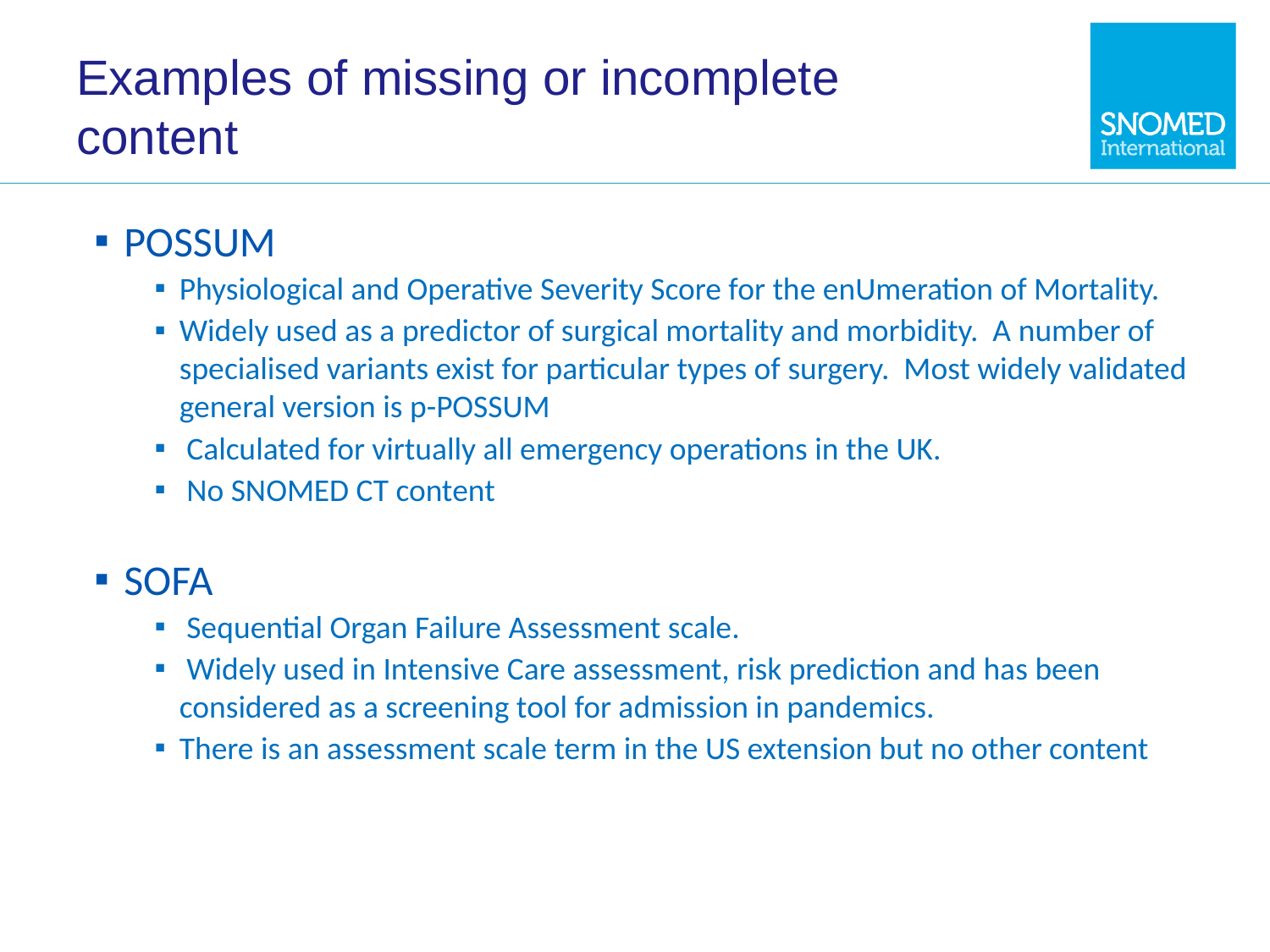

# Examples of missing or incomplete content
POSSUM
Physiological and Operative Severity Score for the enUmeration of Mortality.
Widely used as a predictor of surgical mortality and morbidity.  A number of specialised variants exist for particular types of surgery.  Most widely validated general version is p-POSSUM
 Calculated for virtually all emergency operations in the UK.
 No SNOMED CT content

SOFA
 Sequential Organ Failure Assessment scale.
 Widely used in Intensive Care assessment, risk prediction and has been considered as a screening tool for admission in pandemics.
There is an assessment scale term in the US extension but no other content